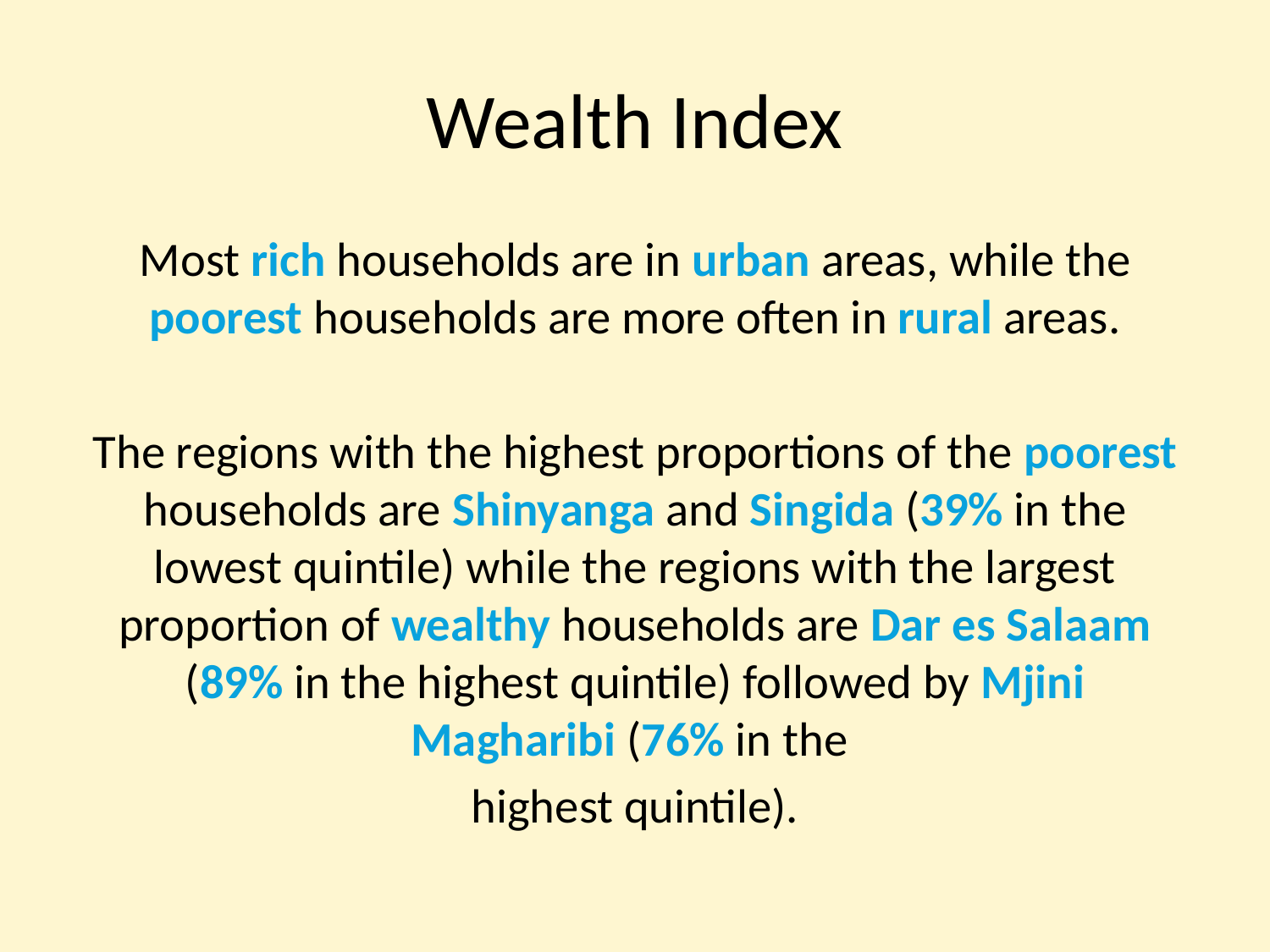

# Wealth Index
Most rich households are in urban areas, while the poorest households are more often in rural areas.

The regions with the highest proportions of the poorest households are Shinyanga and Singida (39% in the lowest quintile) while the regions with the largest proportion of wealthy households are Dar es Salaam (89% in the highest quintile) followed by Mjini Magharibi (76% in the
highest quintile).